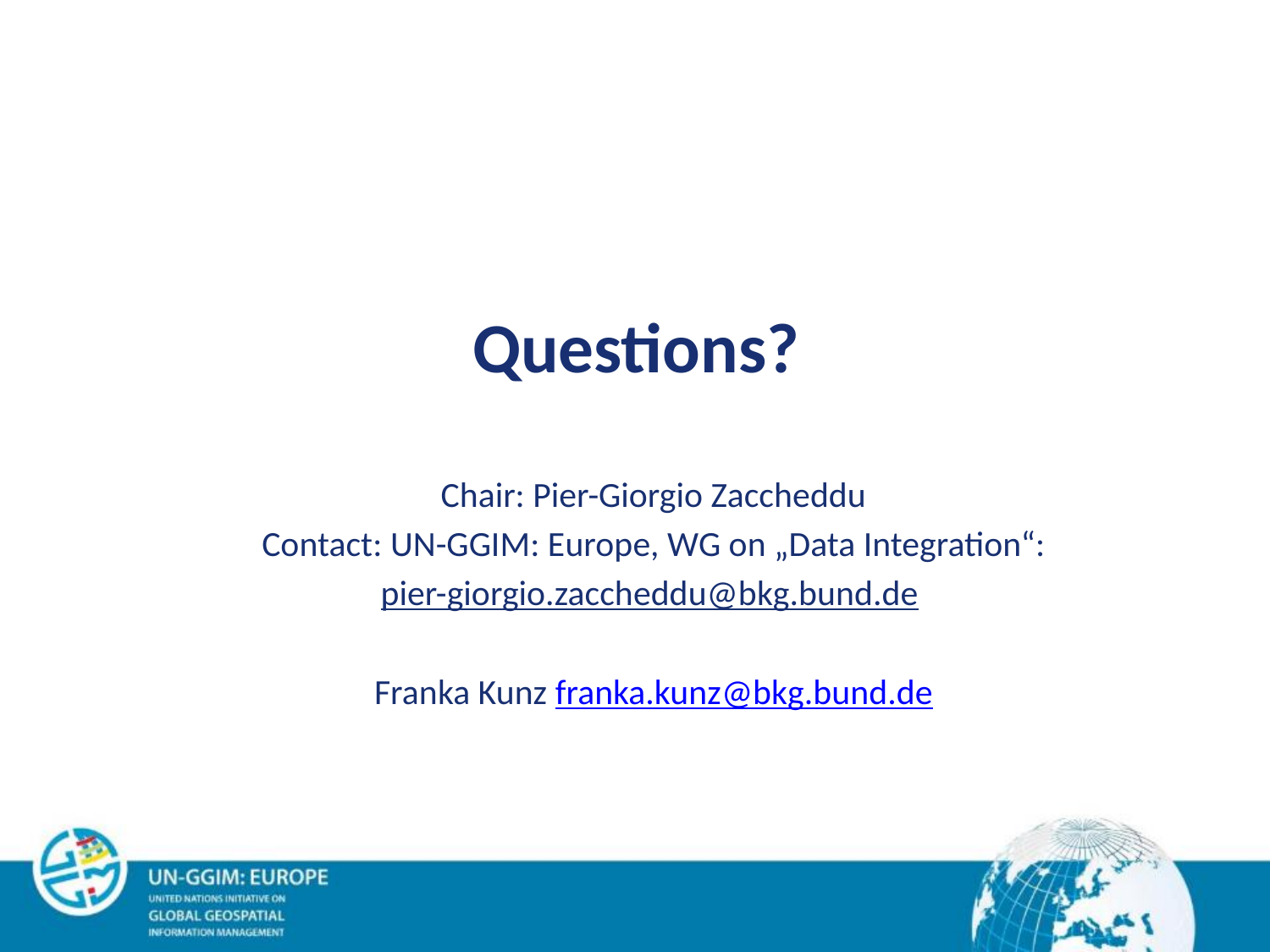

Chair: Pier-Giorgio Zaccheddu
Contact: UN-GGIM: Europe, WG on „Data Integration“:
pier-giorgio.zaccheddu@bkg.bund.de

Franka Kunz franka.kunz@bkg.bund.de

# Questions?